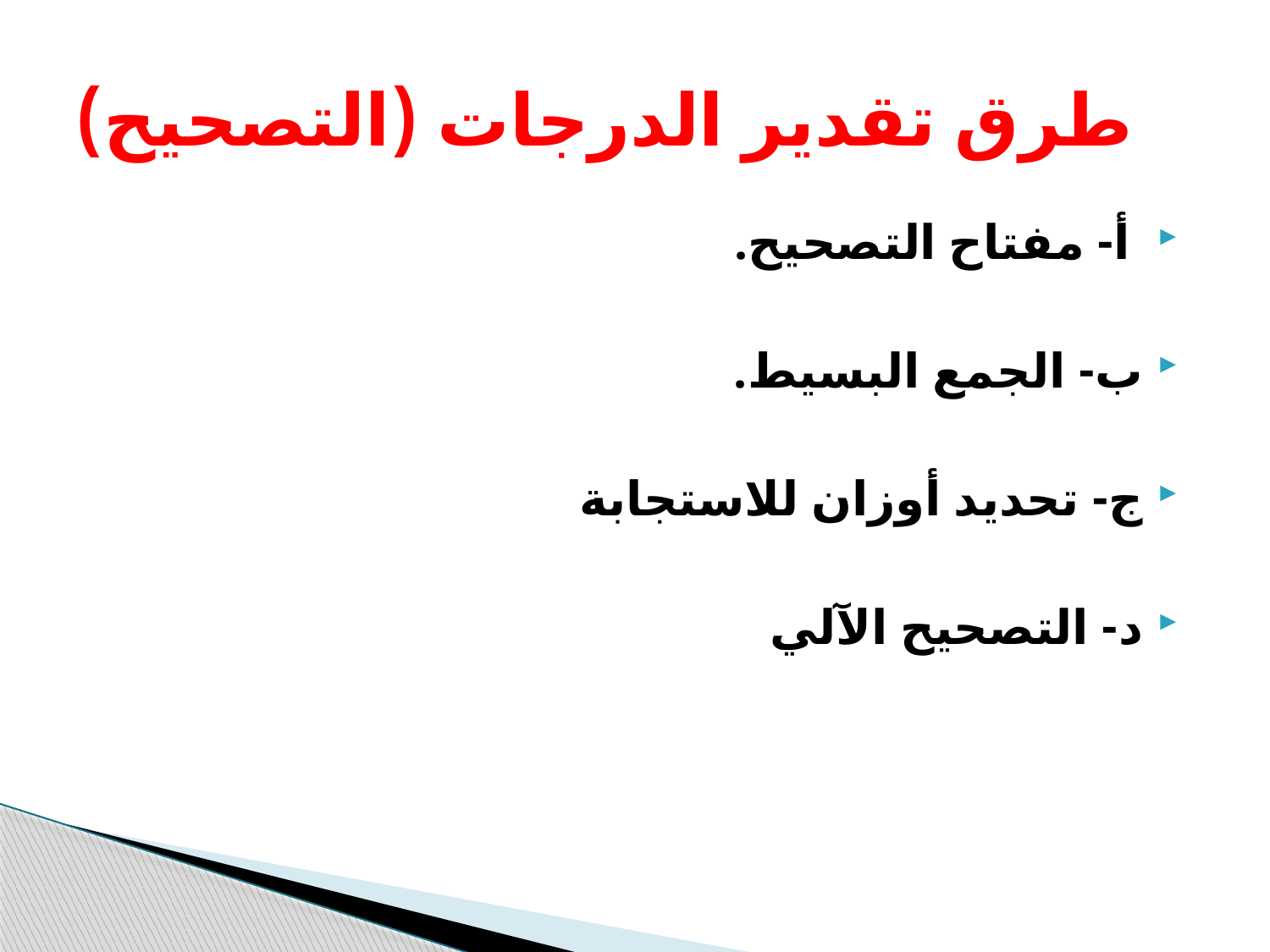

# طرق تقدير الدرجات (التصحيح)
 أ- مفتاح التصحيح.

ب- الجمع البسيط.

ج- تحديد أوزان للاستجابة

د- التصحيح الآلي